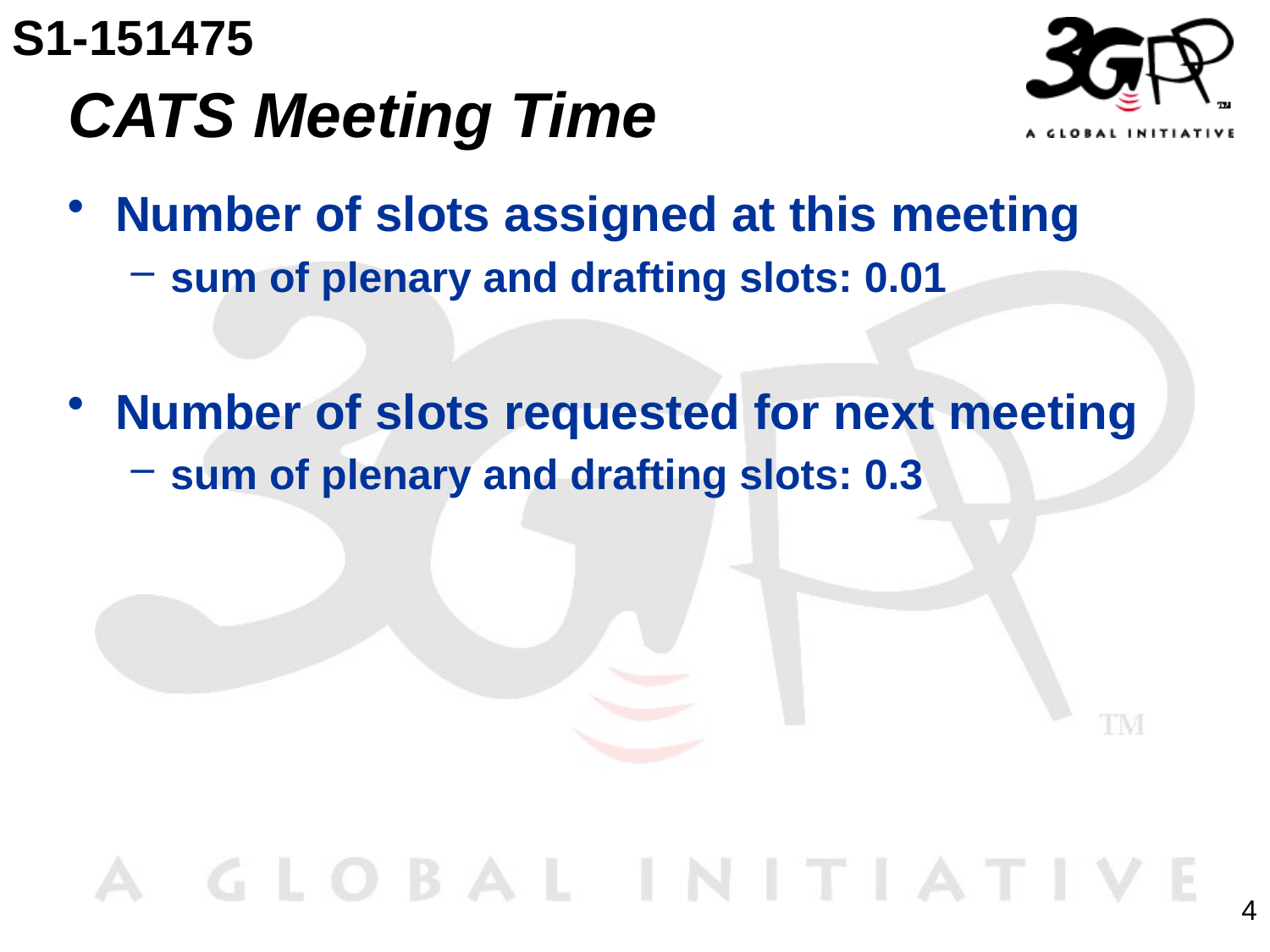

S1-151475
# CATS Meeting Time
Number of slots assigned at this meeting
sum of plenary and drafting slots: 0.01

Number of slots requested for next meeting
sum of plenary and drafting slots: 0.3
4